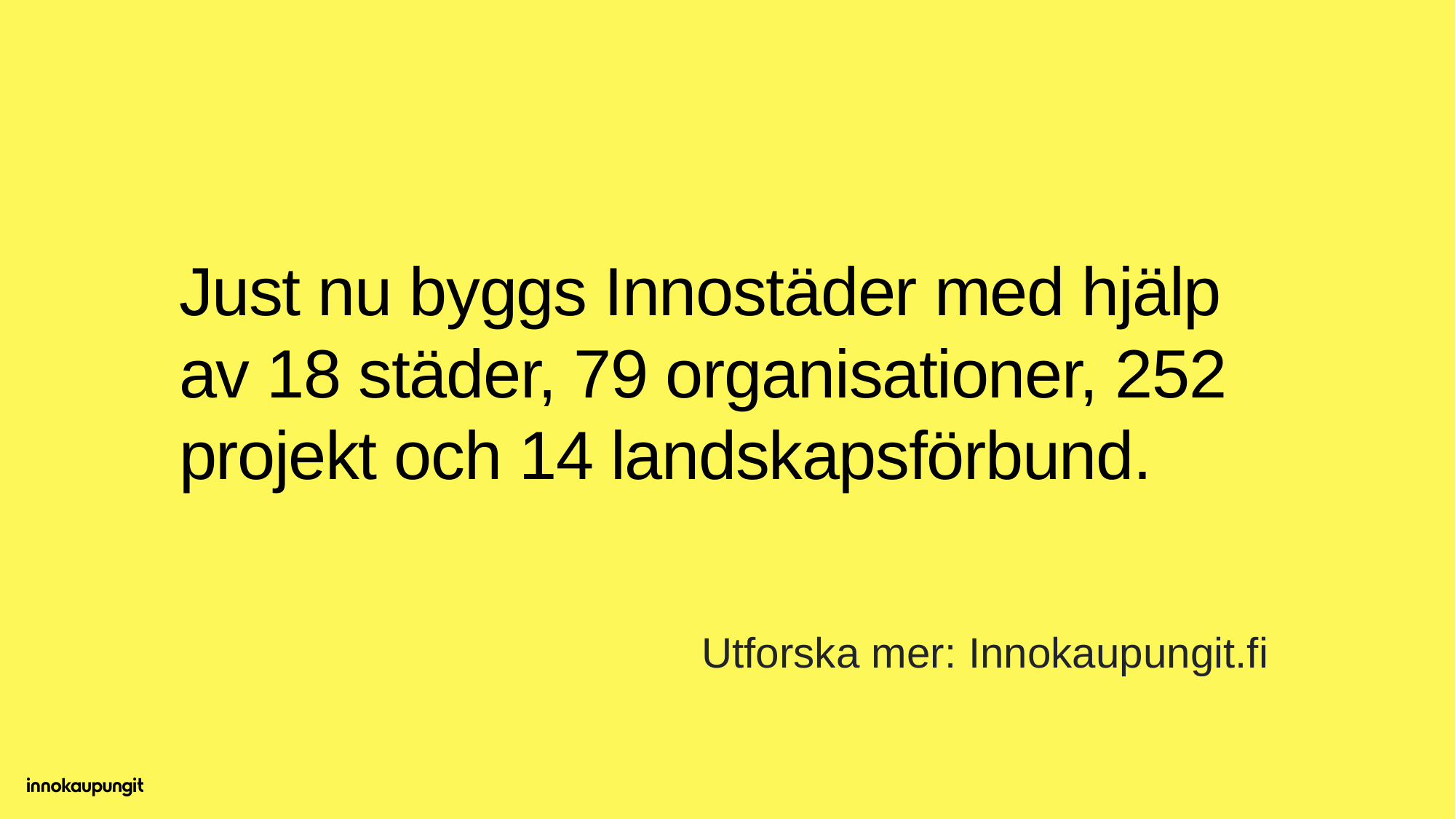

# Just nu byggs Innostäder med hjälp av 18 städer, 79 organisationer, 252 projekt och 14 landskapsförbund.
Utforska mer: Innokaupungit.fi